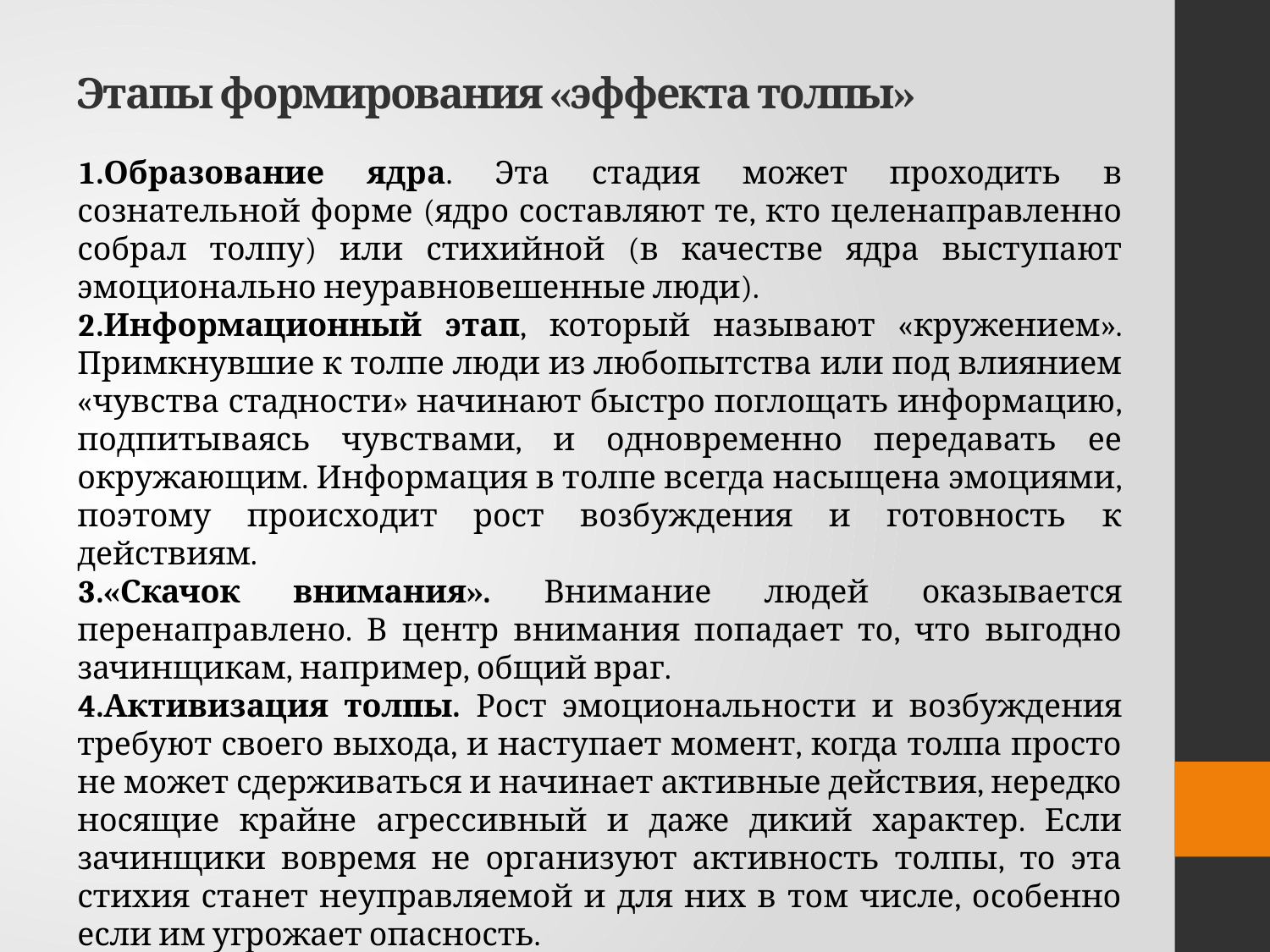

# Этапы формирования «эффекта толпы»
1.Образование ядра. Эта стадия может проходить в сознательной форме (ядро составляют те, кто целенаправленно собрал толпу) или стихийной (в качестве ядра выступают эмоционально неуравновешенные люди).
2.Информационный этап, который называют «кружением». Примкнувшие к толпе люди из любопытства или под влиянием «чувства стадности» начинают быстро поглощать информацию, подпитываясь чувствами, и одновременно передавать ее окружающим. Информация в толпе всегда насыщена эмоциями, поэтому происходит рост возбуждения и готовность к действиям.
3.«Скачок внимания». Внимание людей оказывается перенаправлено. В центр внимания попадает то, что выгодно зачинщикам, например, общий враг.
4.Активизация толпы. Рост эмоциональности и возбуждения требуют своего выхода, и наступает момент, когда толпа просто не может сдерживаться и начинает активные действия, нередко носящие крайне агрессивный и даже дикий характер. Если зачинщики вовремя не организуют активность толпы, то эта стихия станет неуправляемой и для них в том числе, особенно если им угрожает опасность.